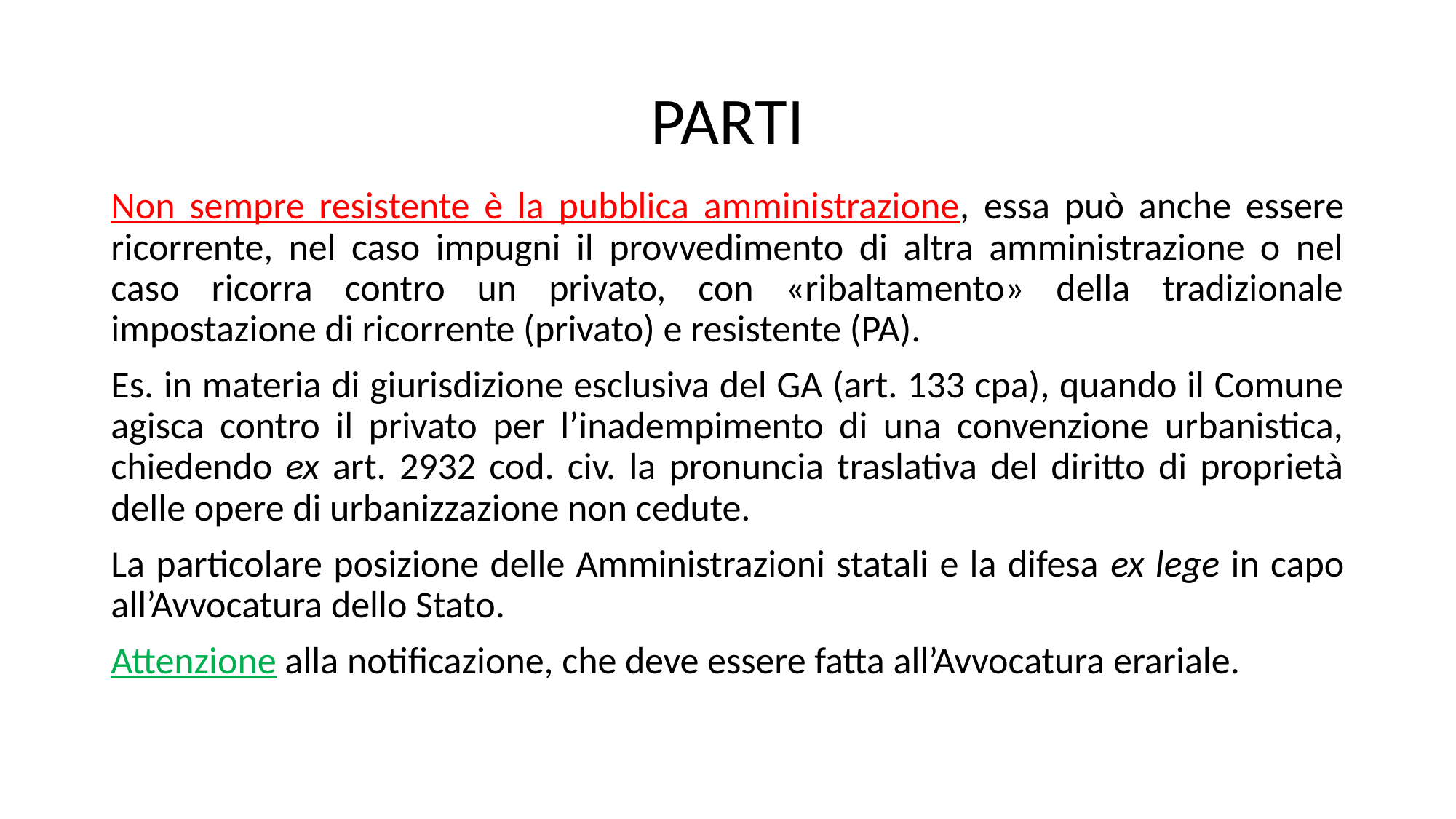

# PARTI
Non sempre resistente è la pubblica amministrazione, essa può anche essere ricorrente, nel caso impugni il provvedimento di altra amministrazione o nel caso ricorra contro un privato, con «ribaltamento» della tradizionale impostazione di ricorrente (privato) e resistente (PA).
Es. in materia di giurisdizione esclusiva del GA (art. 133 cpa), quando il Comune agisca contro il privato per l’inadempimento di una convenzione urbanistica, chiedendo ex art. 2932 cod. civ. la pronuncia traslativa del diritto di proprietà delle opere di urbanizzazione non cedute.
La particolare posizione delle Amministrazioni statali e la difesa ex lege in capo all’Avvocatura dello Stato.
Attenzione alla notificazione, che deve essere fatta all’Avvocatura erariale.